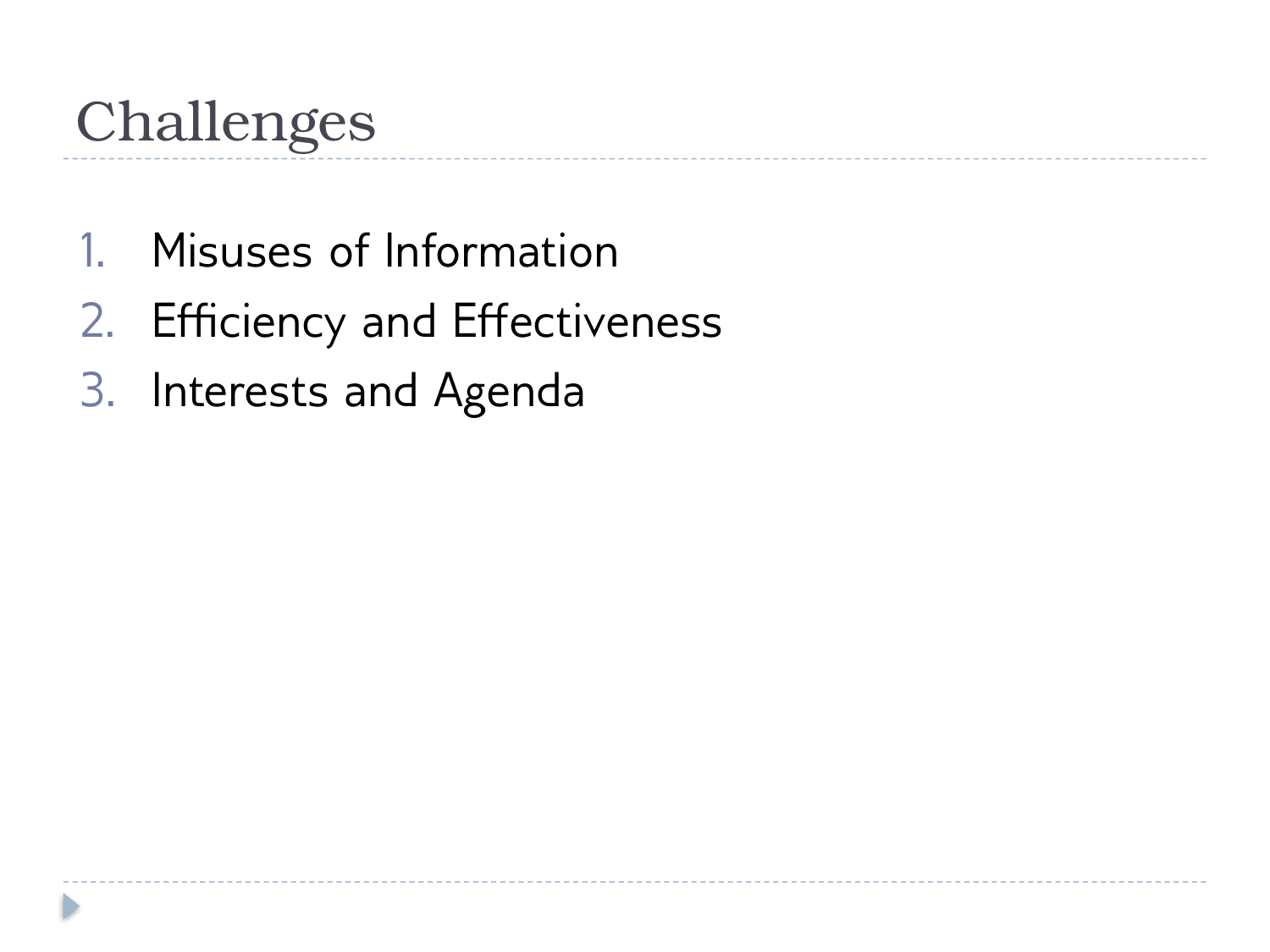

# Challenges
Misuses of Information
Efficiency and Effectiveness
Interests and Agenda